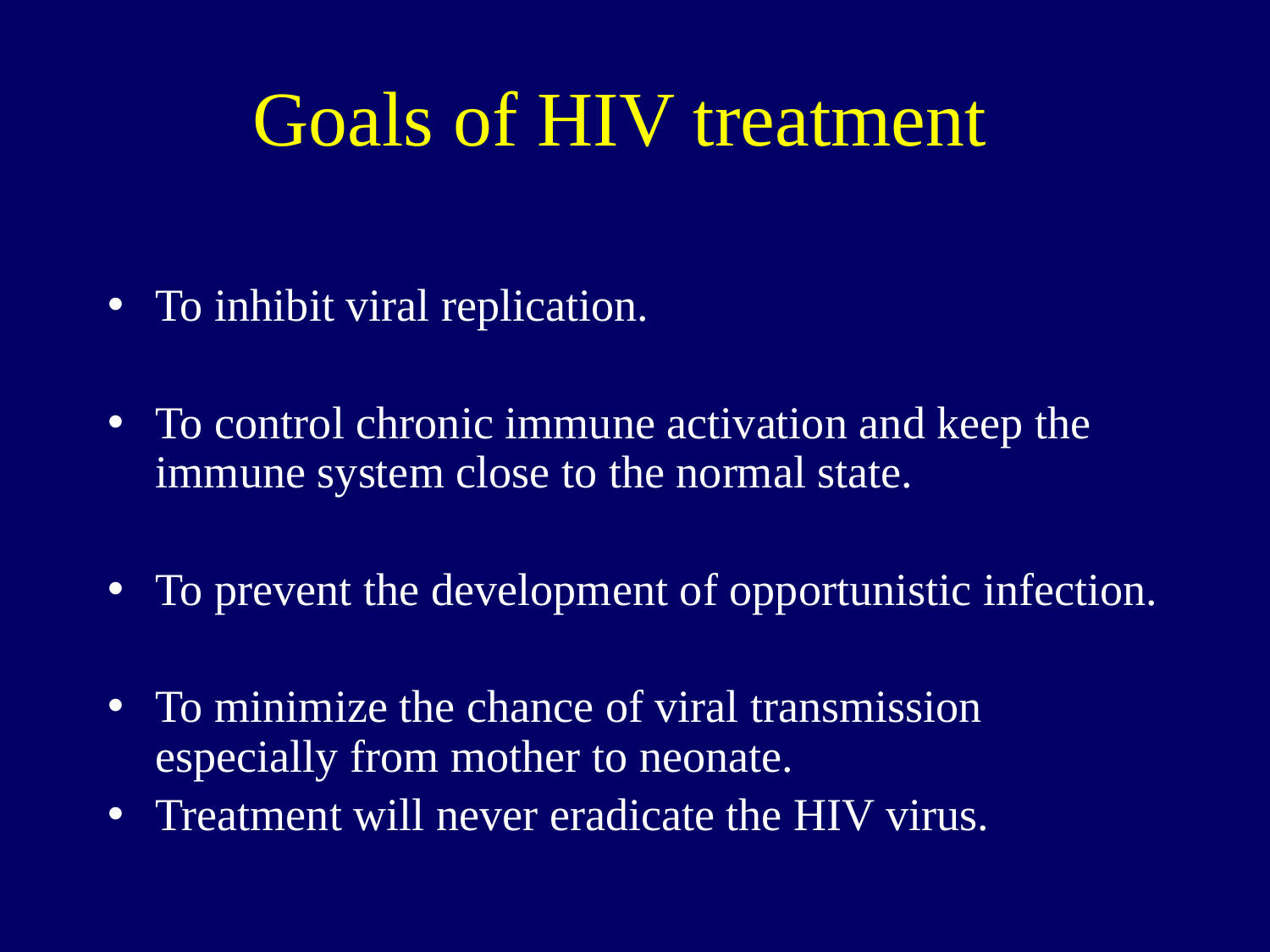

Goals of HIV treatment

To inhibit viral replication.

To control chronic immune activation and keep the immune system close to the normal state.

To prevent the development of opportunistic infection.

To minimize the chance of viral transmission especially from mother to neonate.
Treatment will never eradicate the HIV virus.